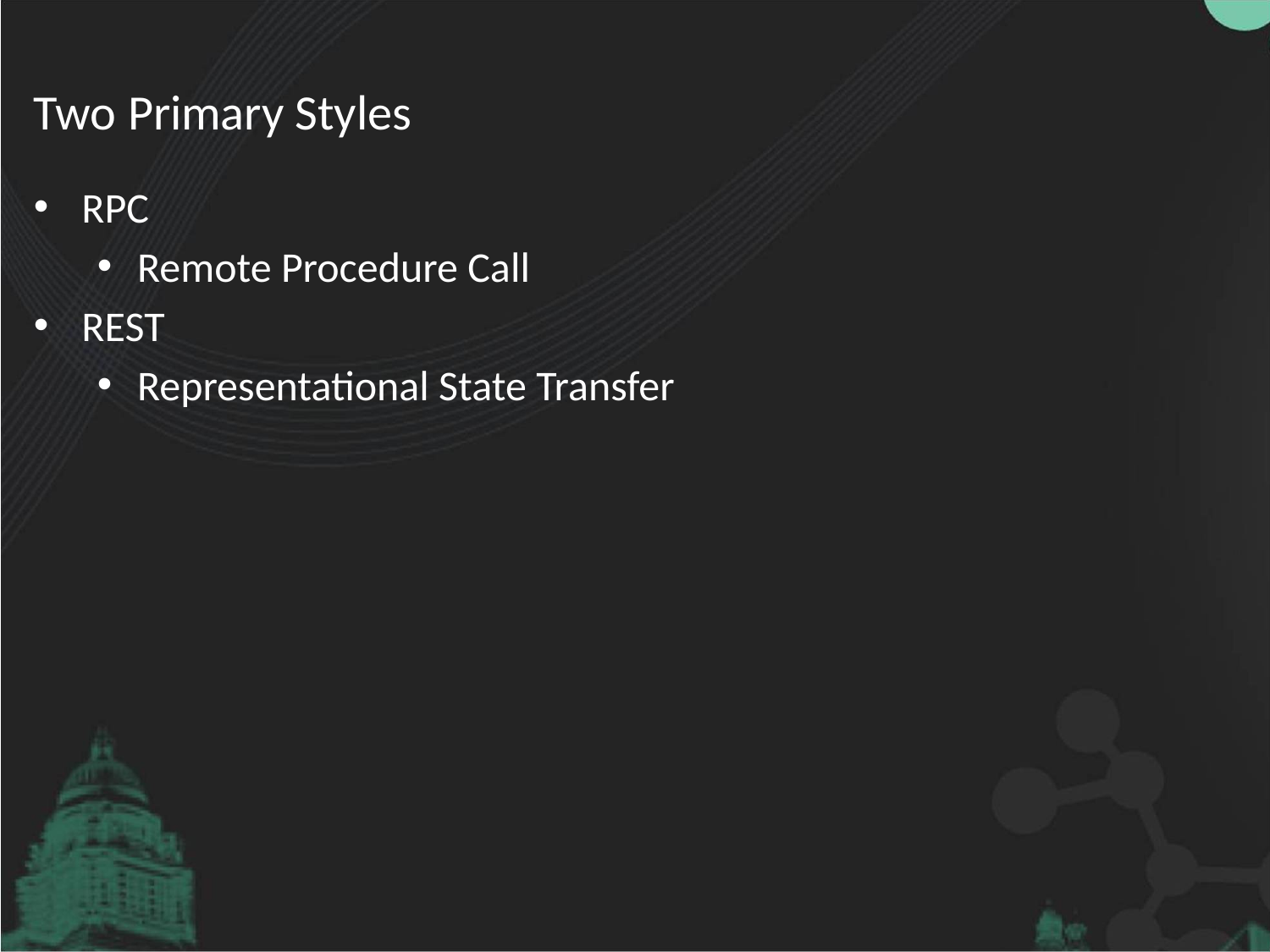

# Two Primary Styles
RPC
Remote Procedure Call
REST
Representational State Transfer